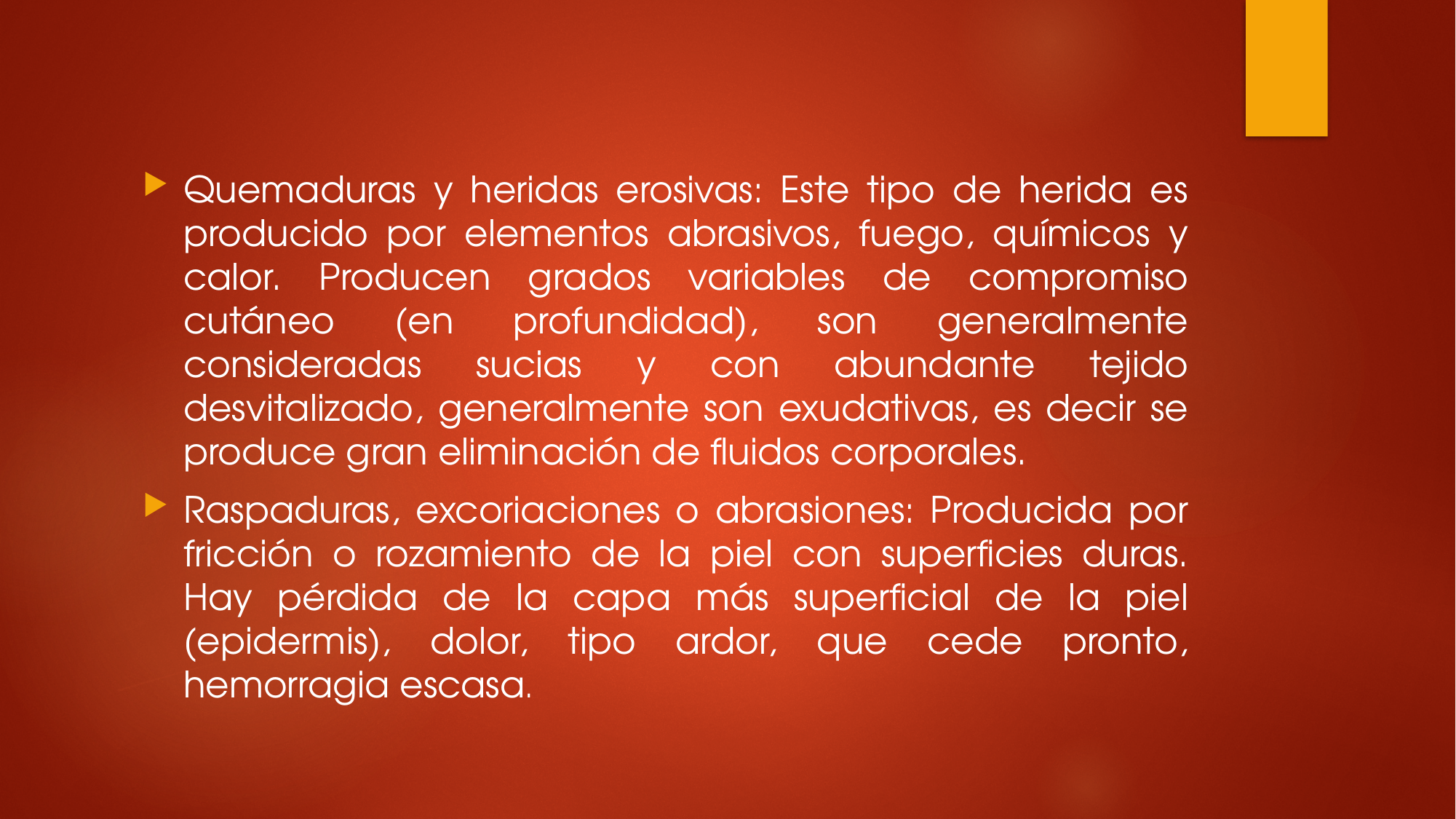

Quemaduras y heridas erosivas: Este tipo de herida es producido por elementos abrasivos, fuego, químicos y calor. Producen grados variables de compromiso cutáneo (en profundidad), son generalmente consideradas sucias y con abundante tejido desvitalizado, generalmente son exudativas, es decir se produce gran eliminación de fluidos corporales.
Raspaduras, excoriaciones o abrasiones: Producida por fricción o rozamiento de la piel con superficies duras. Hay pérdida de la capa más superficial de la piel (epidermis), dolor, tipo ardor, que cede pronto, hemorragia escasa.